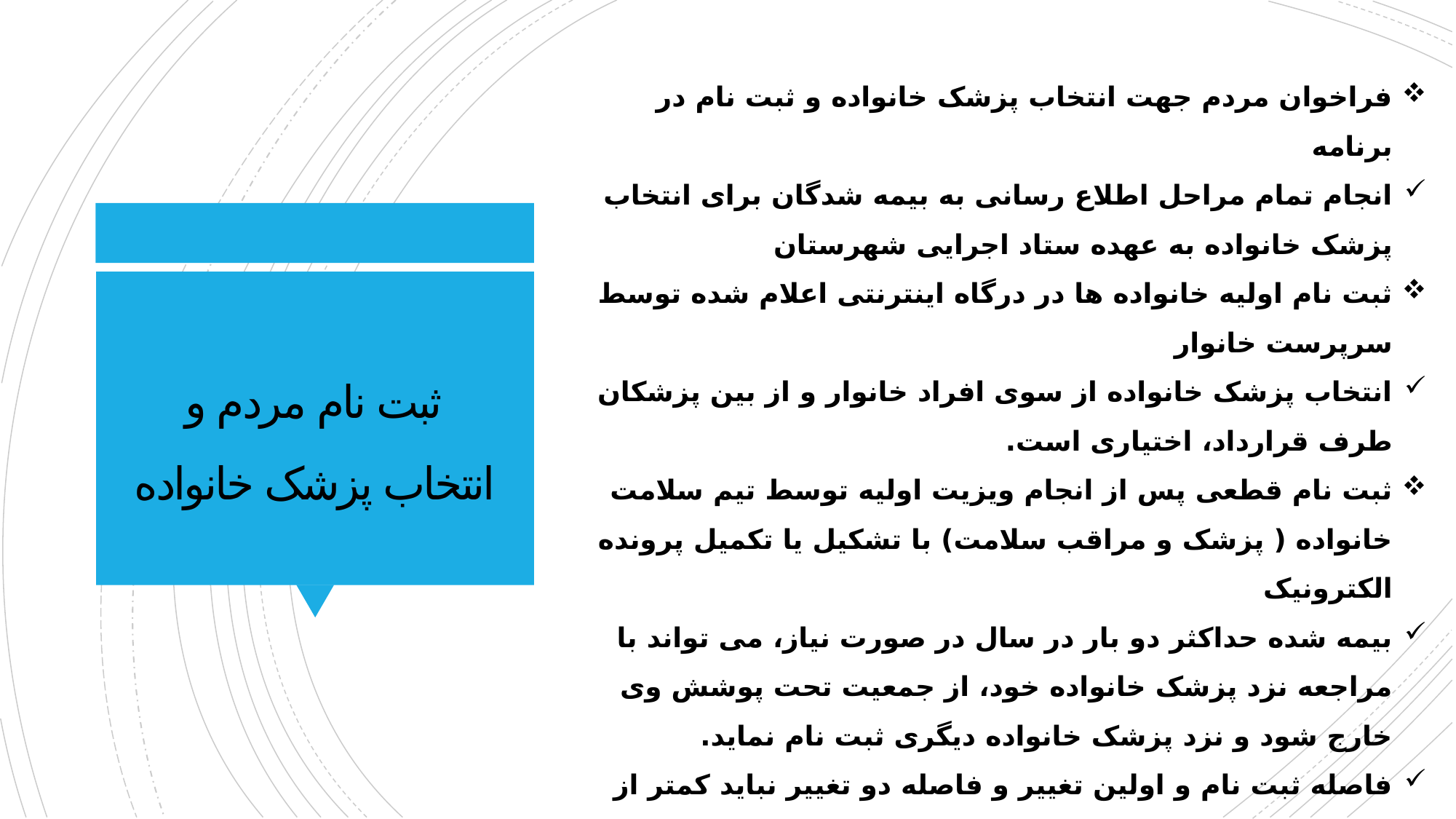

فراخوان مردم جهت انتخاب پزشک خانواده و ثبت نام در برنامه
انجام تمام مراحل اطلاع رسانی به بیمه شدگان برای انتخاب پزشک خانواده به عهده ستاد اجرایی شهرستان
ثبت نام اولیه خانواده ها در درگاه اینترنتی اعلام شده توسط سرپرست خانوار
انتخاب پزشک خانواده از سوی افراد خانوار و از بین پزشکان طرف قرارداد، اختیاری است.
ثبت نام قطعی پس از انجام ویزیت اولیه توسط تیم سلامت خانواده ( پزشک و مراقب سلامت) با تشکیل یا تکمیل پرونده الکترونیک
بیمه شده حداکثر دو بار در سال در صورت نیاز، می تواند با مراجعه نزد پزشک خانواده خود، از جمعیت تحت پوشش وی خارج شود و نزد پزشک خانواده دیگری ثبت نام نماید.
فاصله ثبت نام و اولین تغییر و فاصله دو تغییر نباید کمتر از سه ماه باشد.
 در شرایط خاص با نظر ستاد شهرستان این مدت قابل تغییر است.
تعویض پزشک خانواده در ابتدای ماه قابل انجام است.

# ثبت نام مردم و انتخاب پزشک خانواده